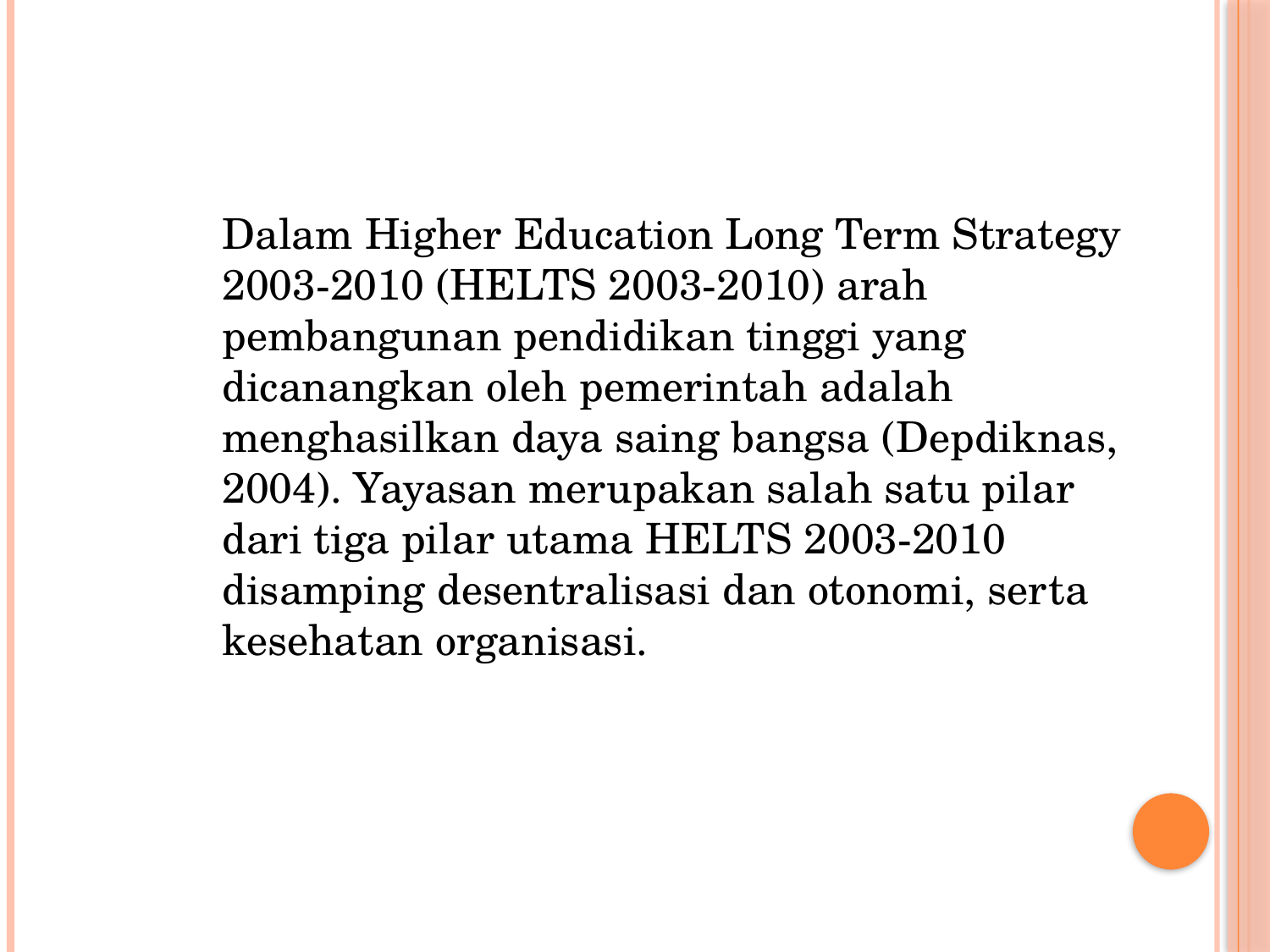

Dalam Higher Education Long Term Strategy 2003-2010 (HELTS 2003-2010) arah pembangunan pendidikan tinggi yang dicanangkan oleh pemerintah adalah menghasilkan daya saing bangsa (Depdiknas, 2004). Yayasan merupakan salah satu pilar dari tiga pilar utama HELTS 2003-2010 disamping desentralisasi dan otonomi, serta kesehatan organisasi.